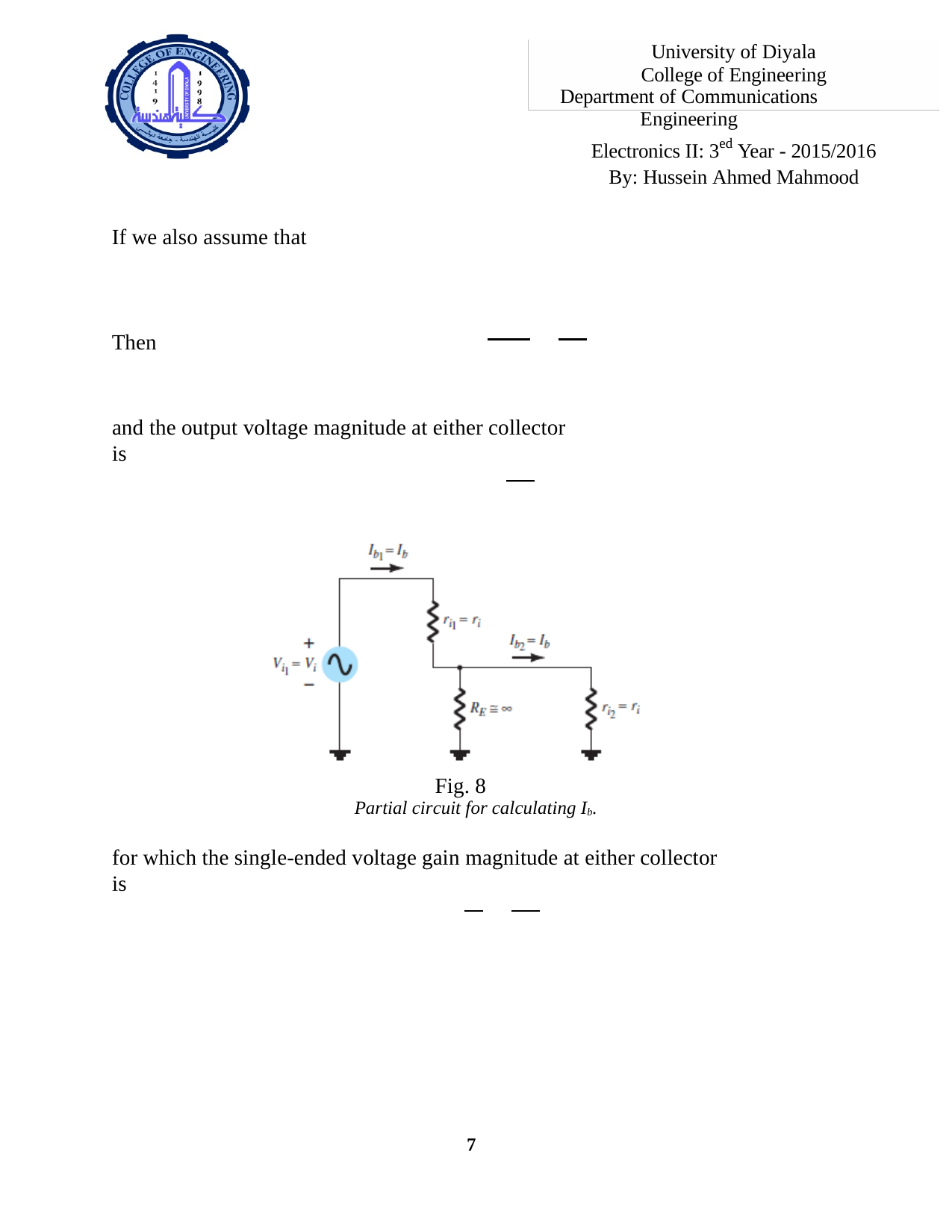

University of Diyala College of Engineering
Department of Communications Engineering
Electronics II: 3ed Year - 2015/2016 By: Hussein Ahmed Mahmood

If we also assume that

Then

and the output voltage magnitude at either collector is

Fig. 8
Partial circuit for calculating Ib.

for which the single-ended voltage gain magnitude at either collector is

7